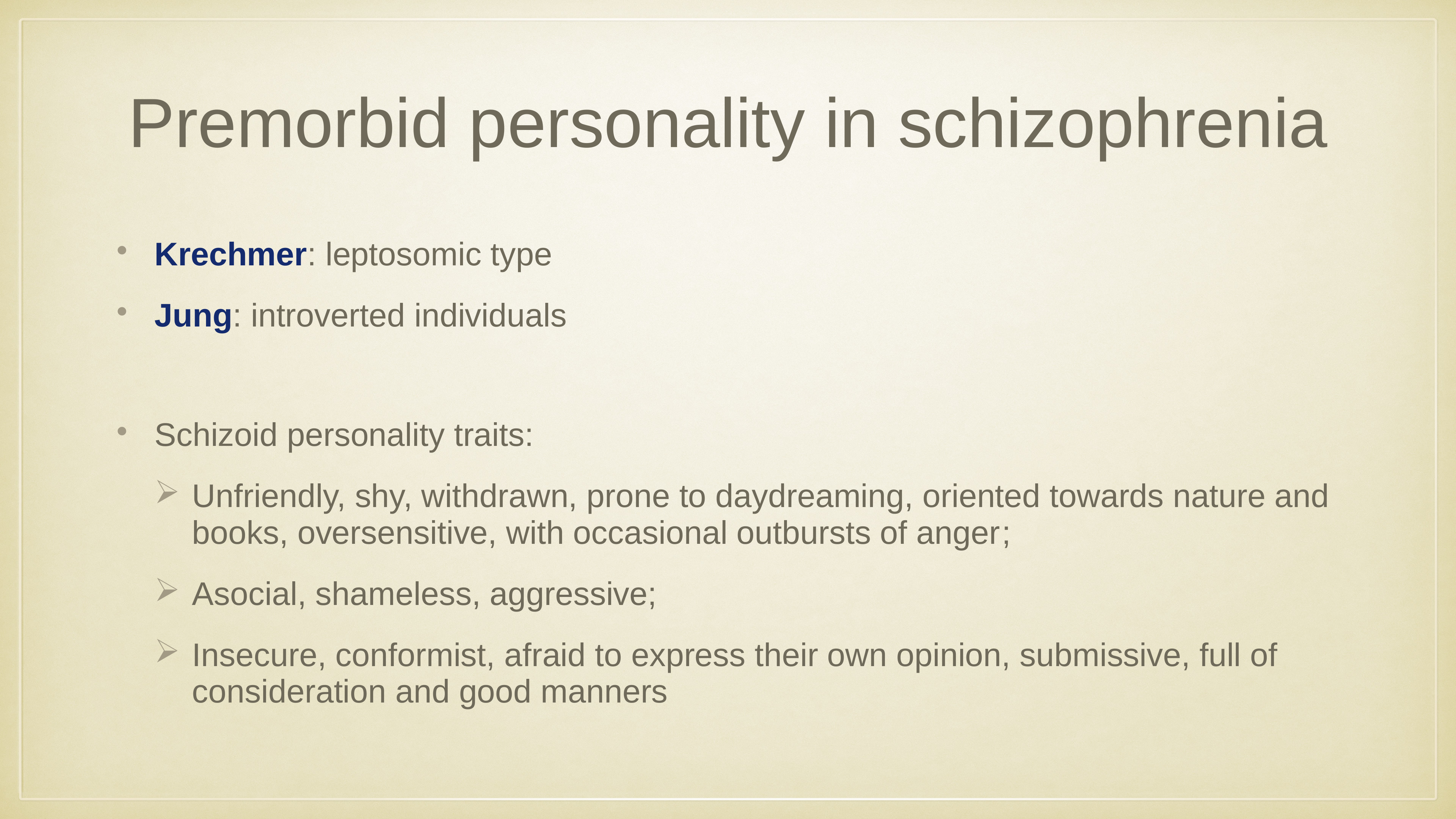

# Premorbid personality in schizophrenia
Krechmer: leptosomic type
Jung: introverted individuals

Schizoid personality traits:
Unfriendly, shy, withdrawn, prone to daydreaming, oriented towards nature and books, oversensitive, with occasional outbursts of anger;
Asocial, shameless, aggressive;
Insecure, conformist, afraid to express their own opinion, submissive, full of consideration and good manners